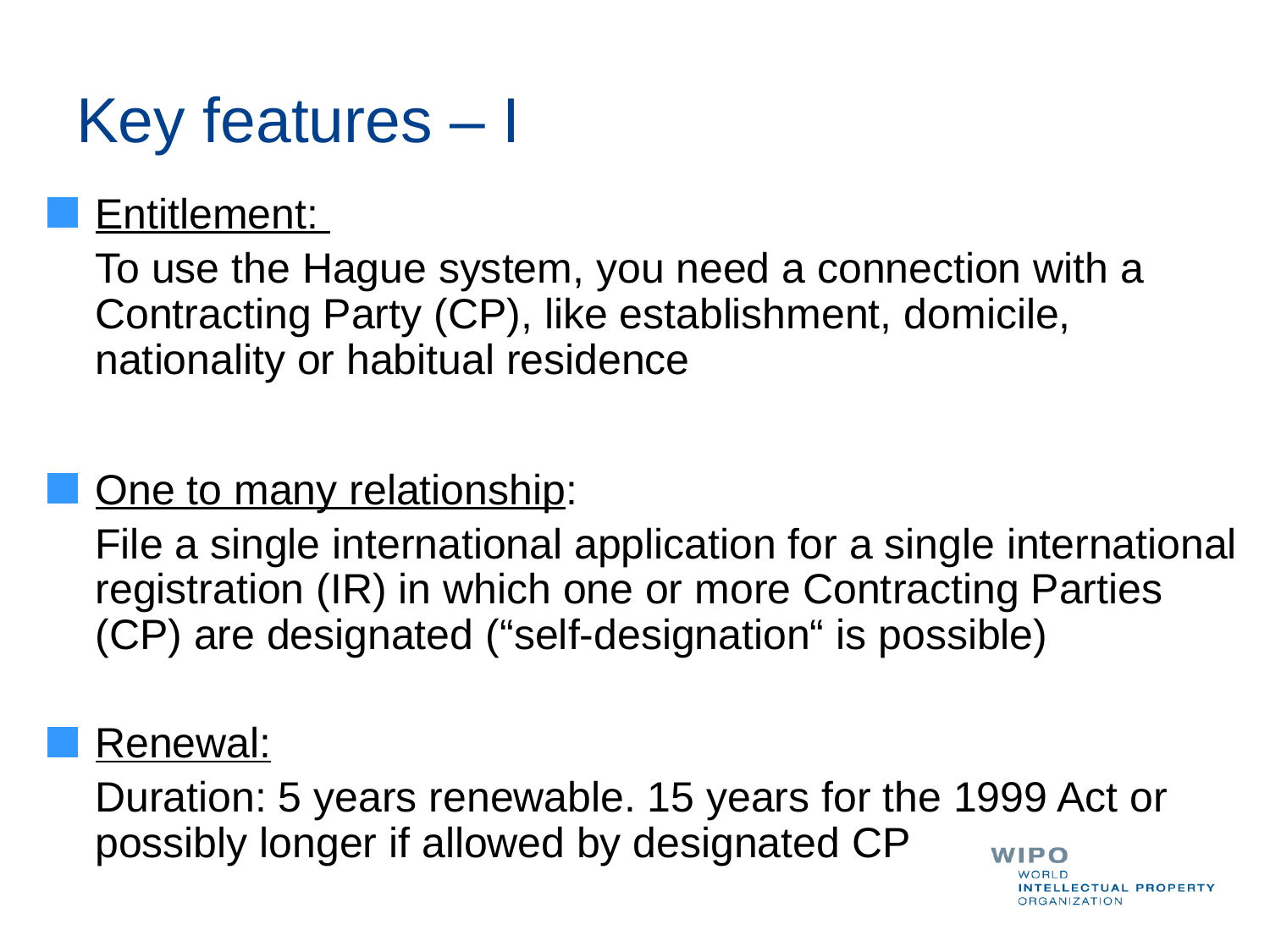

# Key features – I
Entitlement:
	To use the Hague system, you need a connection with a Contracting Party (CP), like establishment, domicile,  nationality or habitual residence

One to many relationship:
	File a single international application for a single international registration (IR) in which one or more Contracting Parties (CP) are designated (“self-designation“ is possible)

Renewal:
	Duration: 5 years renewable. 15 years for the 1999 Act or possibly longer if allowed by designated CP